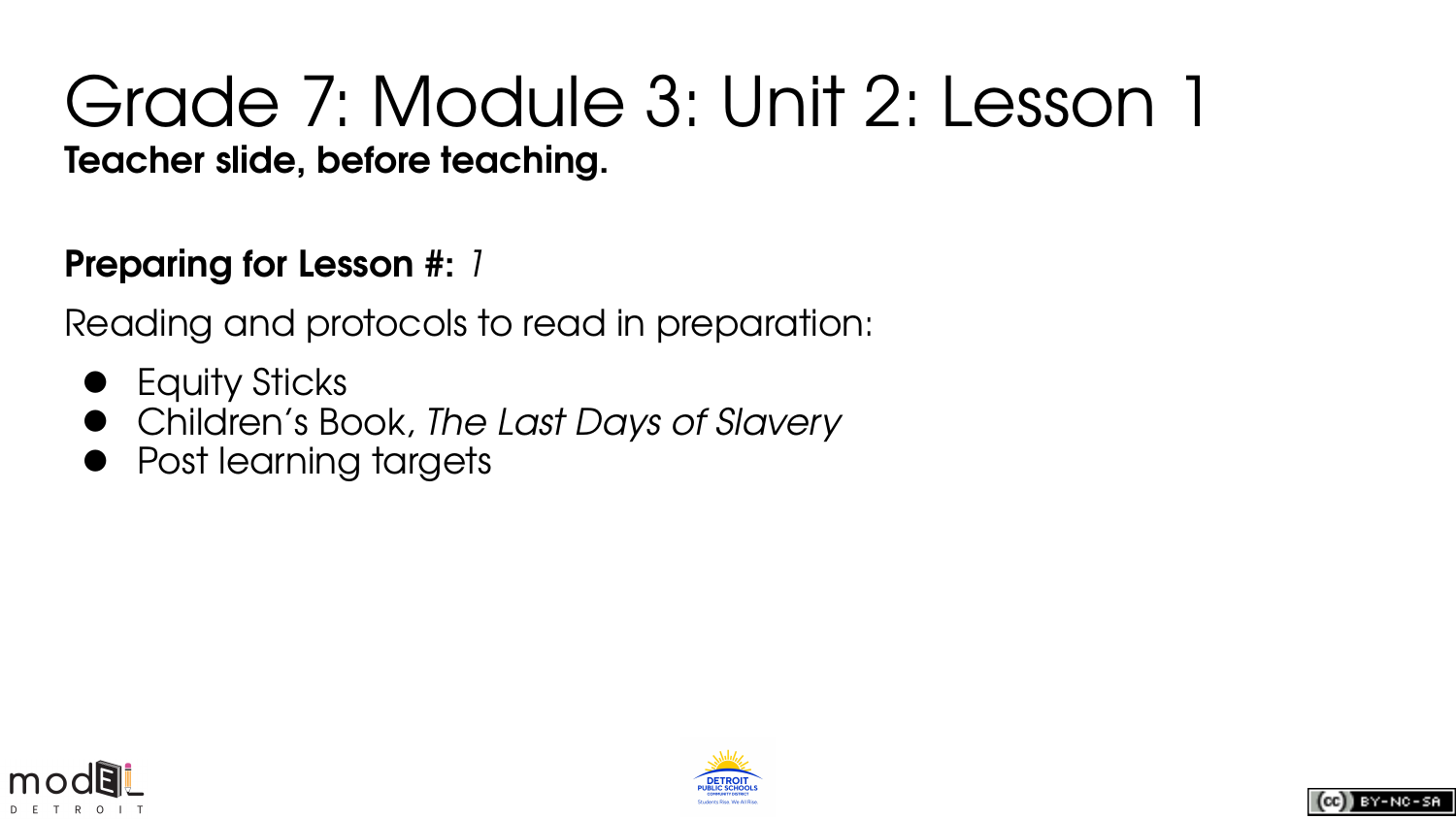

Grade 7: Module 3: Unit 2: Lesson 1
Teacher slide, before teaching.

Preparing for Lesson #: 1
Reading and protocols to read in preparation:
Equity Sticks
Children’s Book, The Last Days of Slavery
Post learning targets